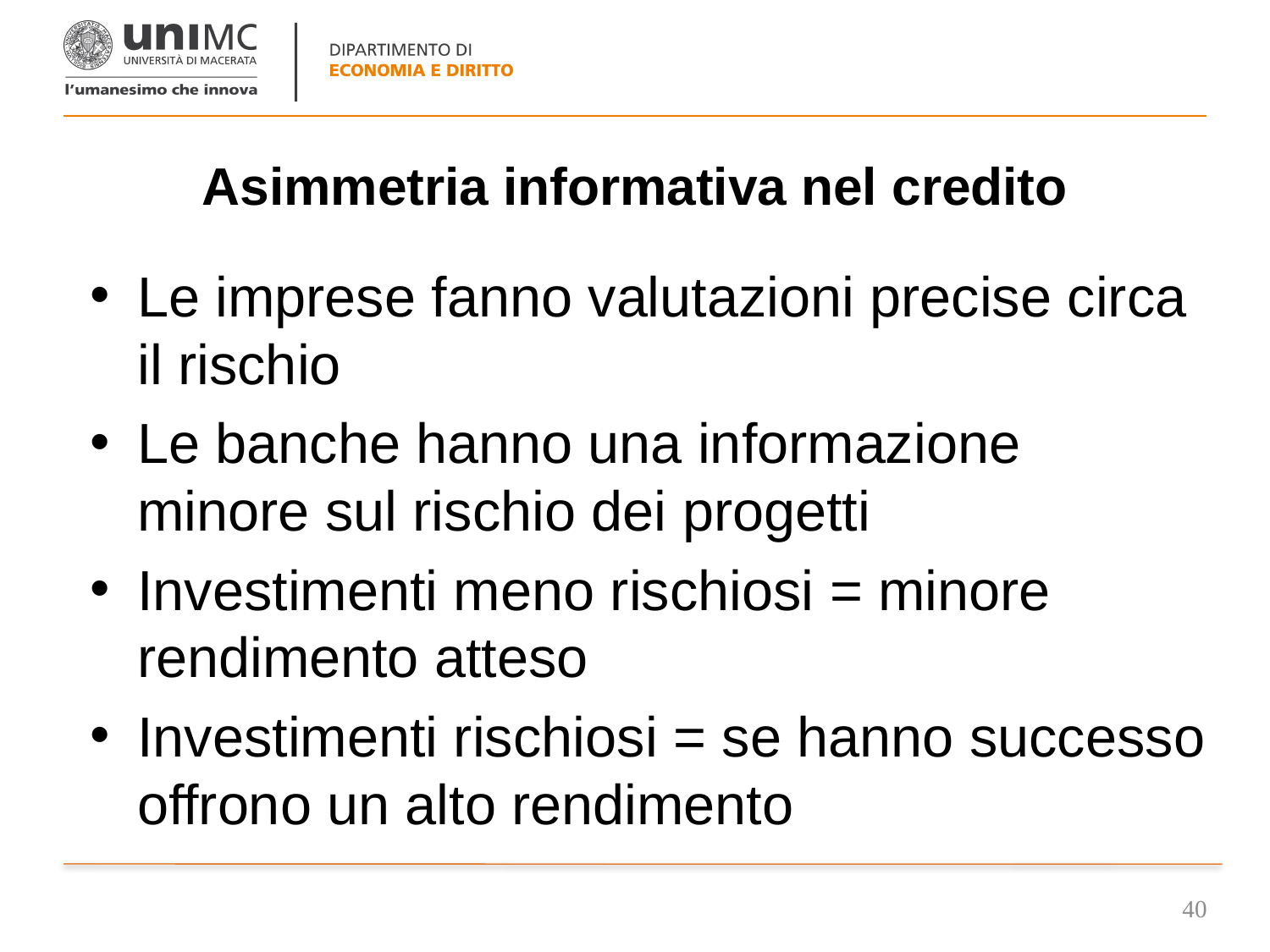

# Asimmetria informativa nel credito
Le imprese fanno valutazioni precise circa il rischio
Le banche hanno una informazione minore sul rischio dei progetti
Investimenti meno rischiosi = minore rendimento atteso
Investimenti rischiosi = se hanno successo offrono un alto rendimento
40